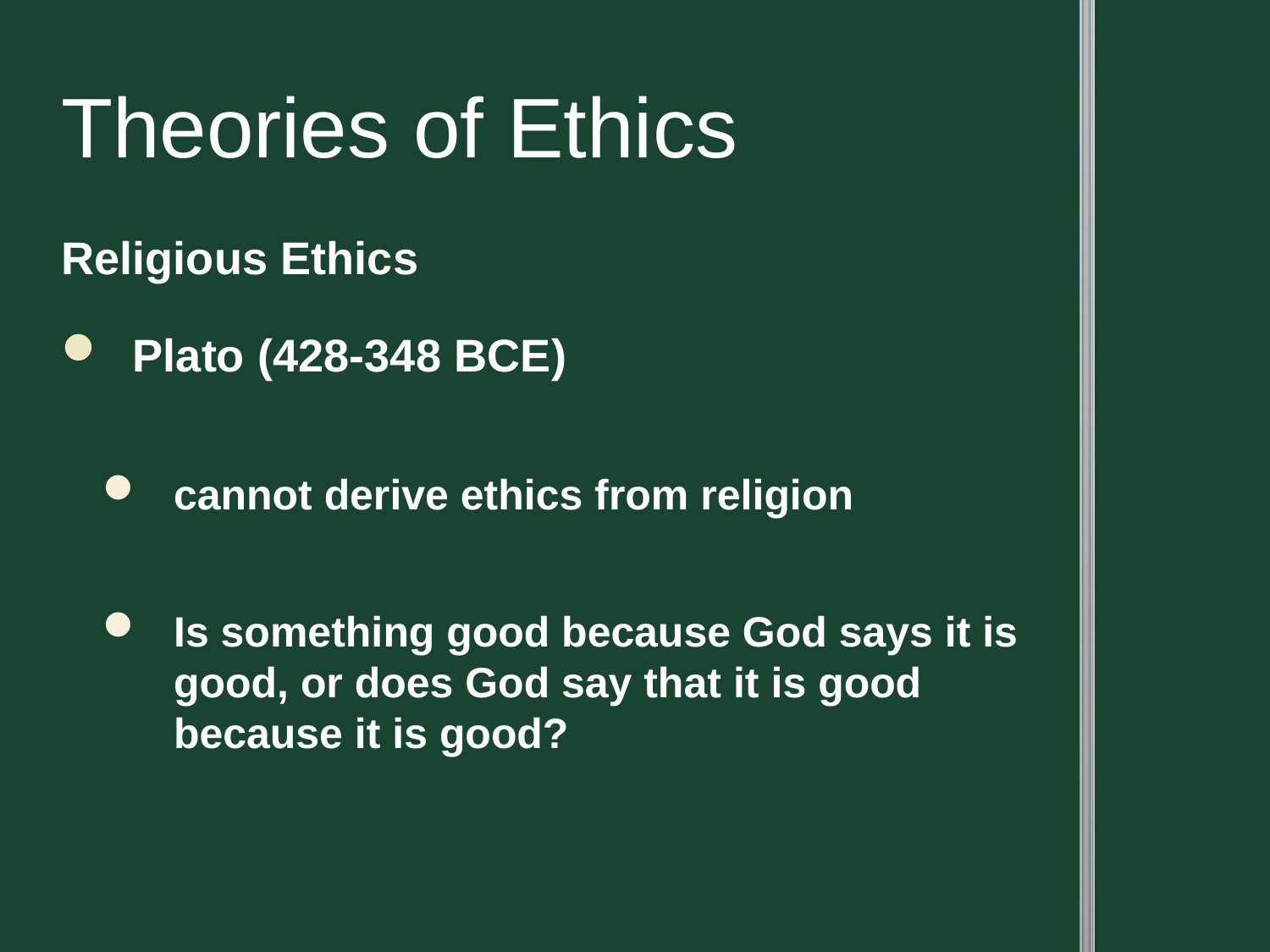

# Theories of Ethics
Religious Ethics
Plato (428-348 BCE)

cannot derive ethics from religion

Is something good because God says it is good, or does God say that it is good because it is good?